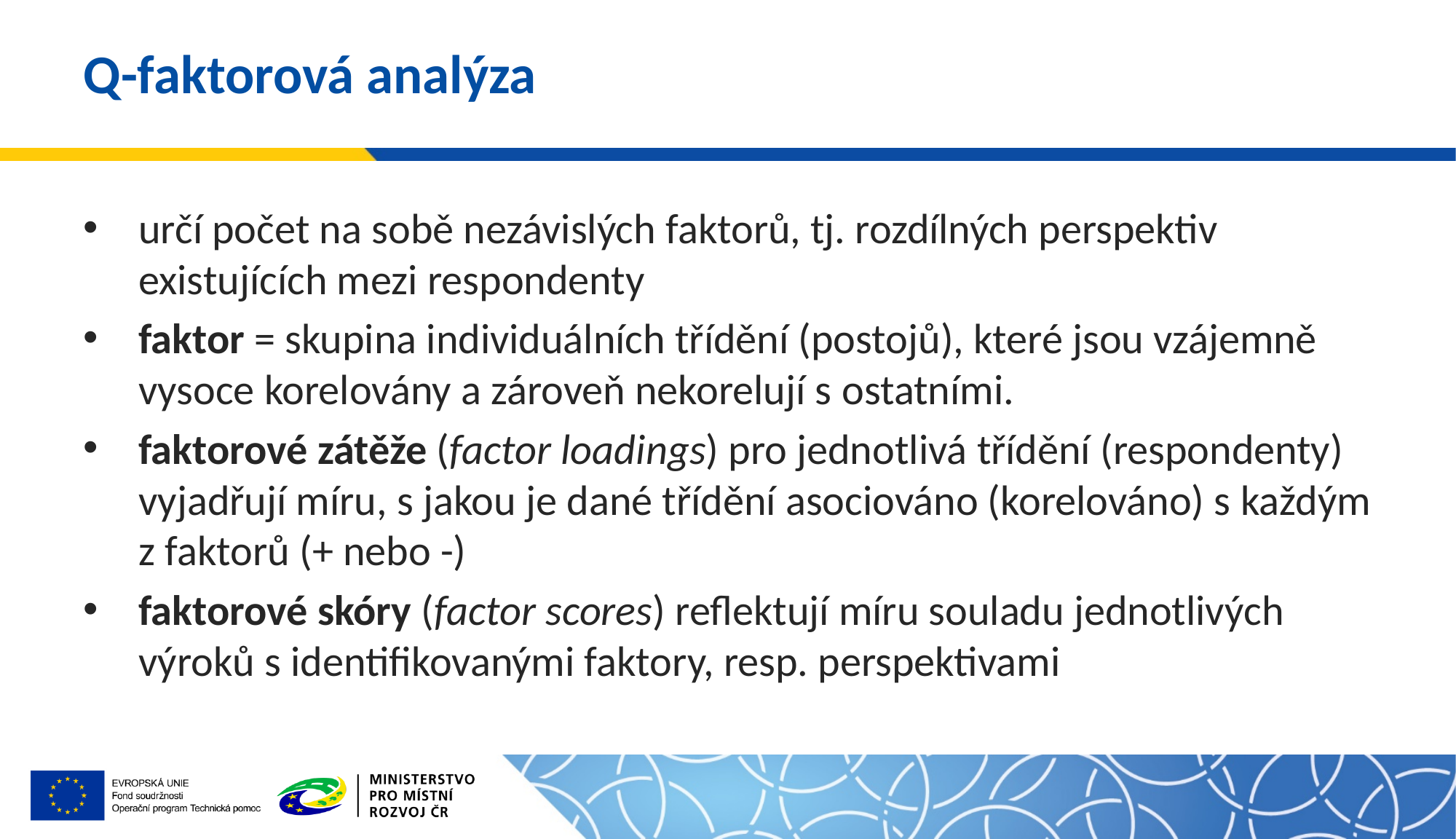

# Q-faktorová analýza
určí počet na sobě nezávislých faktorů, tj. rozdílných perspektiv existujících mezi respondenty
faktor = skupina individuálních třídění (postojů), které jsou vzájemně vysoce korelovány a zároveň nekorelují s ostatními.
faktorové zátěže (factor loadings) pro jednotlivá třídění (respondenty) vyjadřují míru, s jakou je dané třídění asociováno (korelováno) s každým z faktorů (+ nebo -)
faktorové skóry (factor scores) reflektují míru souladu jednotlivých výroků s identifikovanými faktory, resp. perspektivami